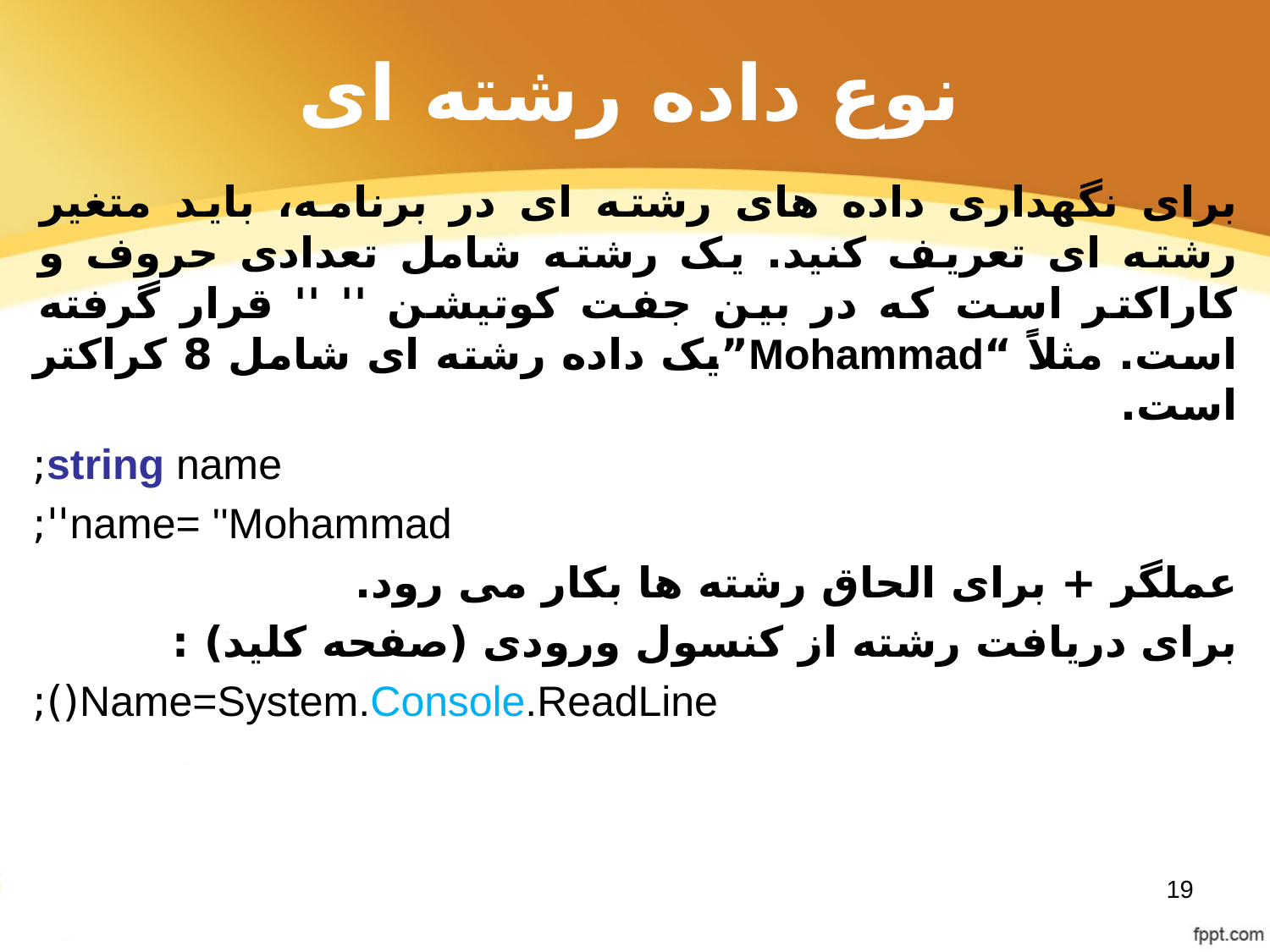

# نوع داده رشته ای
برای نگهداری داده های رشته ای در برنامه، باید متغیر رشته ای تعریف کنید. یک رشته شامل تعدادی حروف و کاراکتر است که در بین جفت کوتیشن '' '' قرار گرفته است. مثلاً “Mohammad”یک داده رشته ای شامل 8 کراکتر است.
string name;
name= ''Mohammad'';
عملگر + برای الحاق رشته ها بکار می رود.
برای دریافت رشته از کنسول ورودی (صفحه کلید) :
Name=System.Console.ReadLine();

19